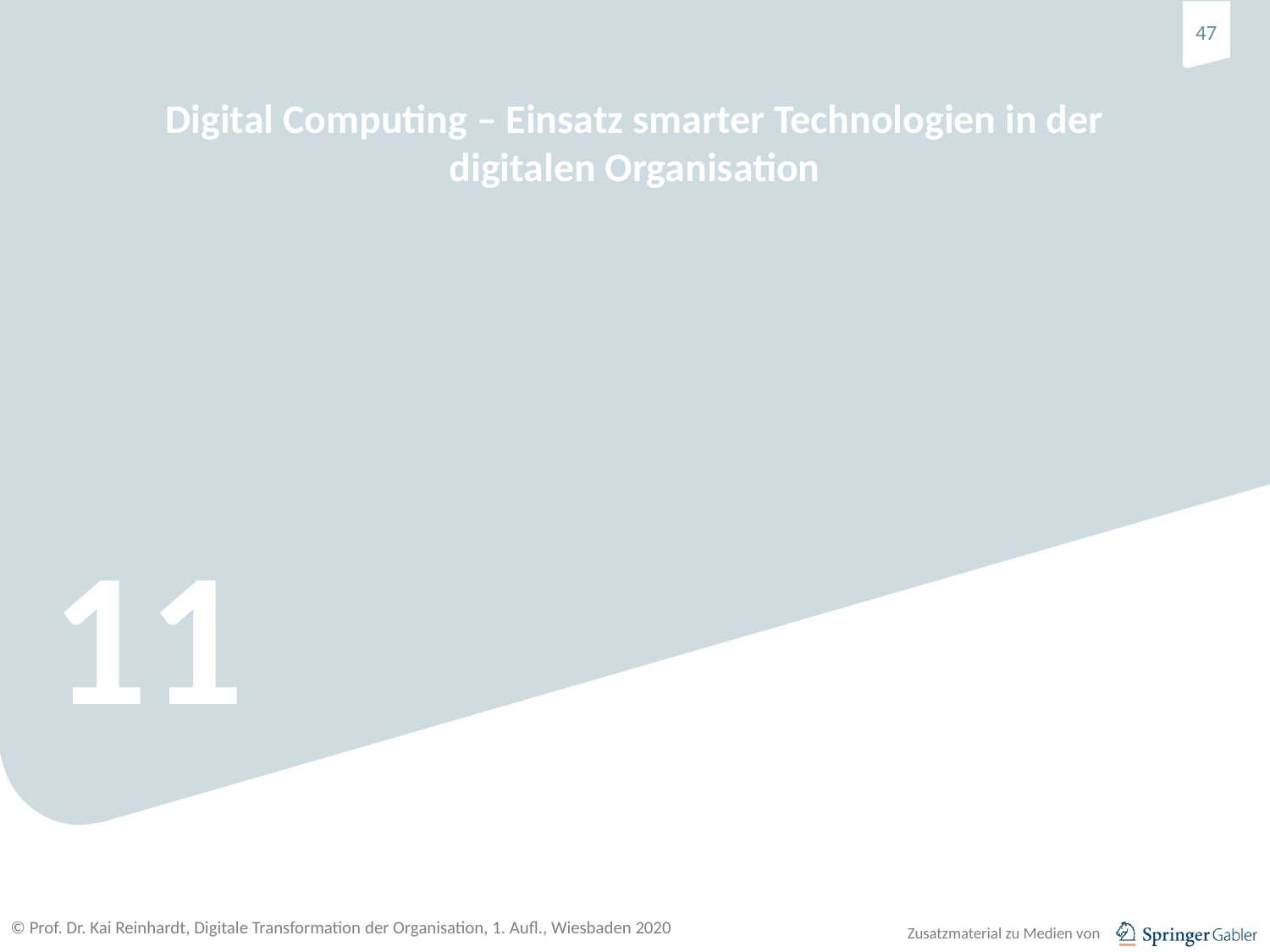

Digital Computing – Einsatz smarter Technologien in der digitalen Organisation
11
© Prof. Dr. Kai Reinhardt, Digitale Transformation der Organisation, 1. Aufl., Wiesbaden 2020